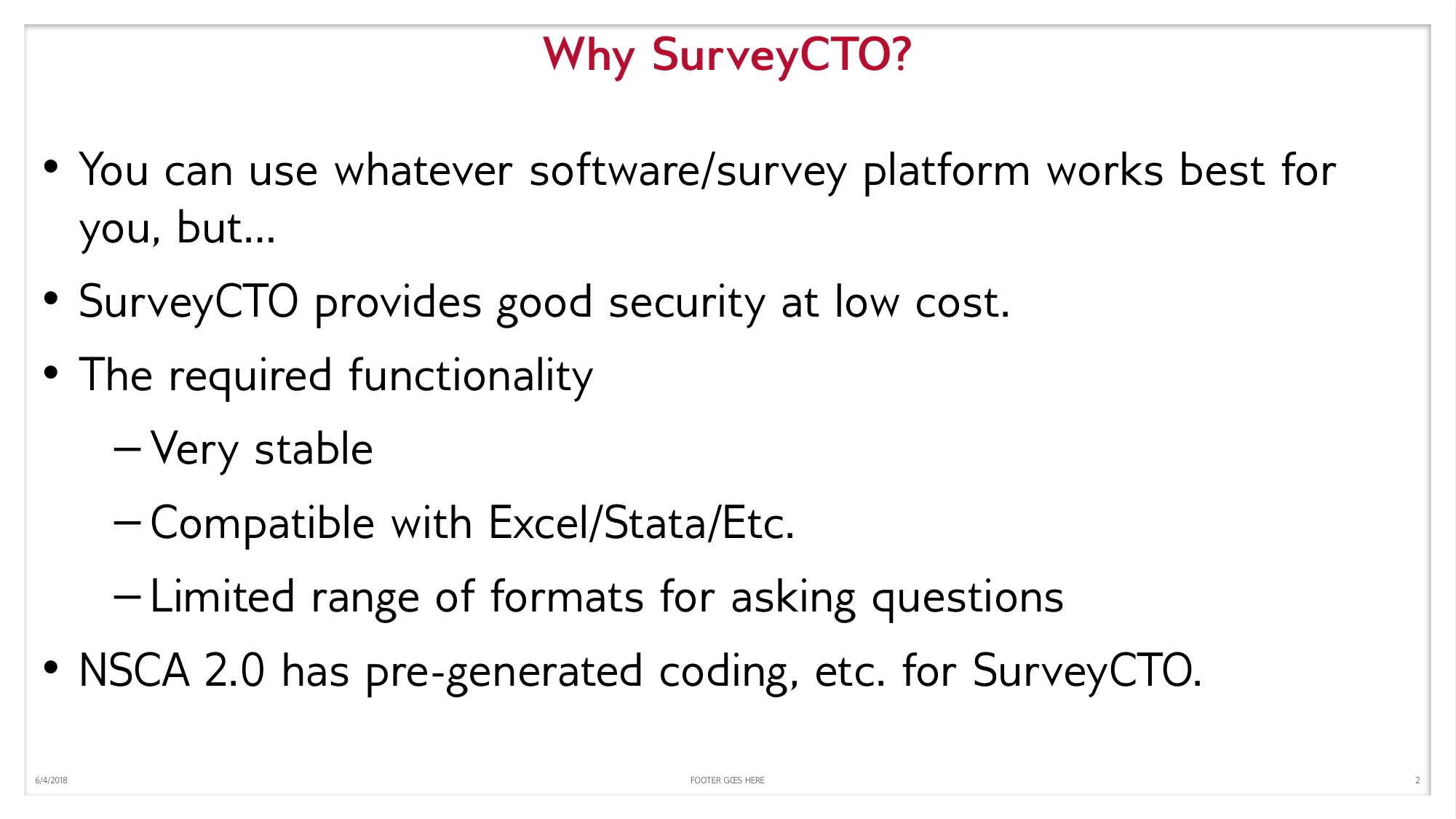

6/4/2018
FOOTER GOES HERE
2
# Why SurveyCTO?
You can use whatever software/survey platform works best for you, but…
SurveyCTO provides good security at low cost.
The required functionality
Very stable
Compatible with Excel/Stata/Etc.
Limited range of formats for asking questions
NSCA 2.0 has pre-generated coding, etc. for SurveyCTO.